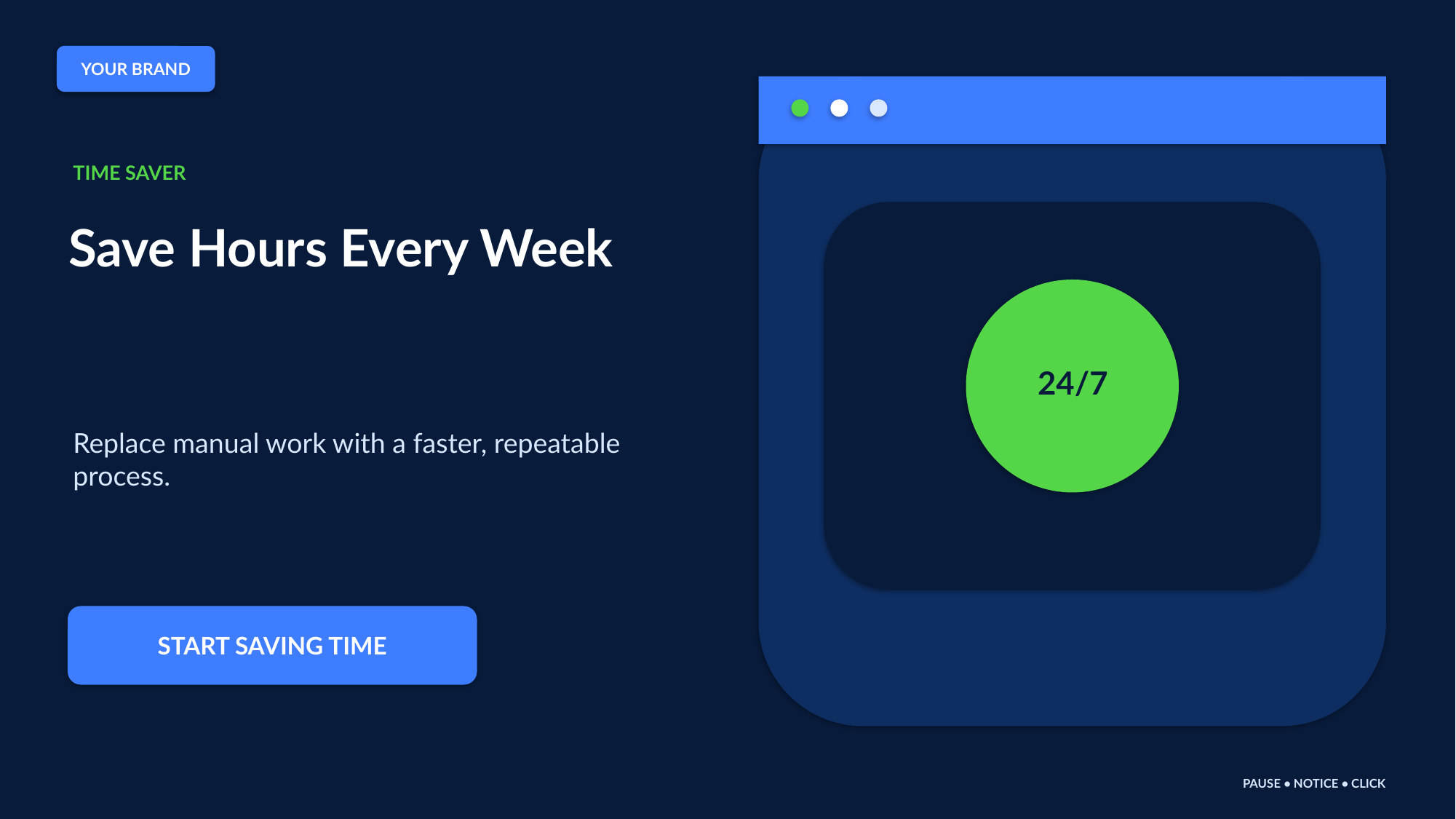

YOUR BRAND

TIME SAVER

Save Hours Every Week

24/7
Replace manual work with a faster, repeatable process.

START SAVING TIME
PAUSE • NOTICE • CLICK